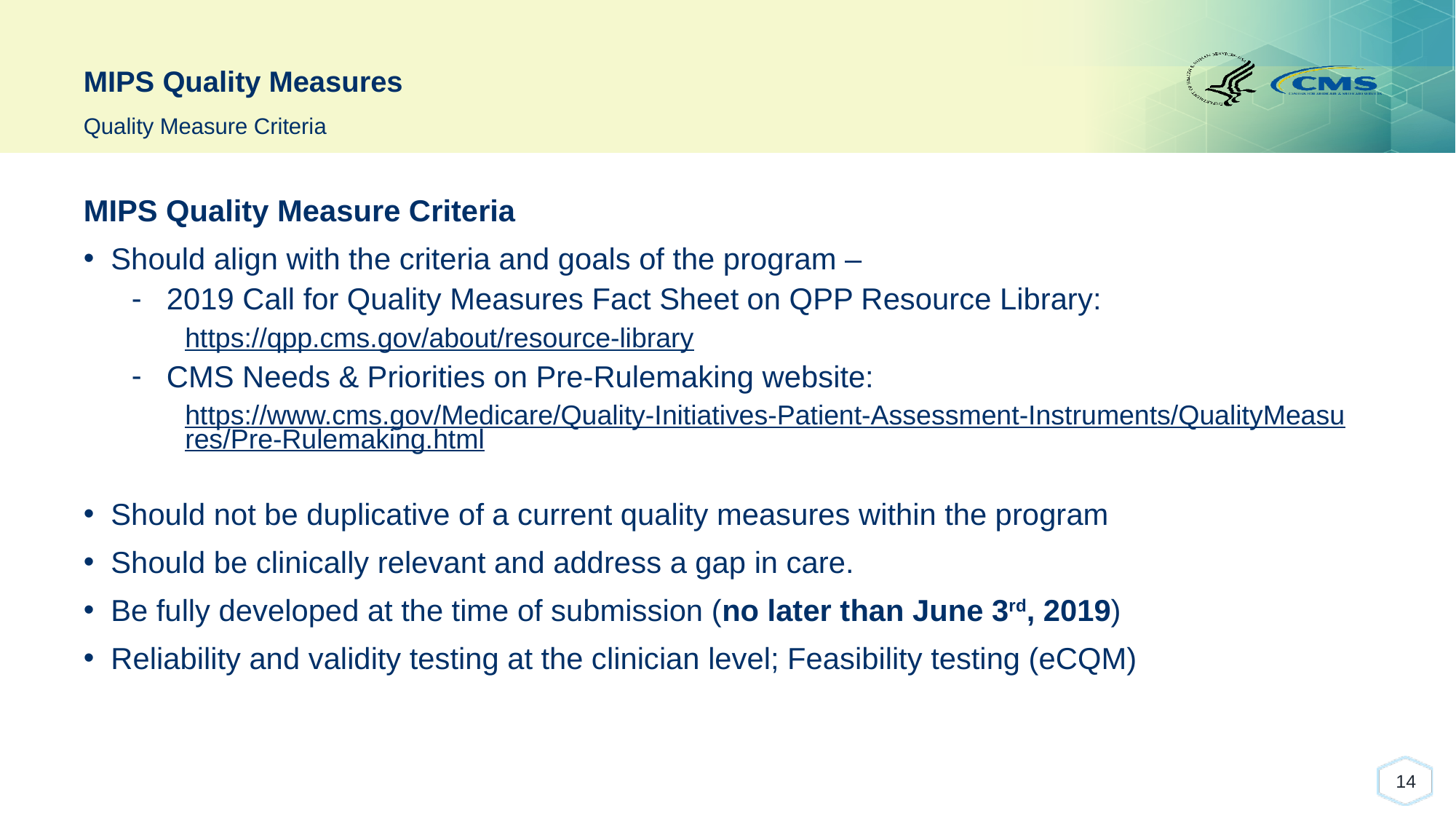

# MIPS Quality Measures Quality Measure Criteria
MIPS Quality Measure Criteria
Should align with the criteria and goals of the program –
2019 Call for Quality Measures Fact Sheet on QPP Resource Library:
https://qpp.cms.gov/about/resource-library
CMS Needs & Priorities on Pre-Rulemaking website:
https://www.cms.gov/Medicare/Quality-Initiatives-Patient-Assessment-Instruments/QualityMeasures/Pre-Rulemaking.html
Should not be duplicative of a current quality measures within the program
Should be clinically relevant and address a gap in care.
Be fully developed at the time of submission (no later than June 3rd, 2019)
Reliability and validity testing at the clinician level; Feasibility testing (eCQM)

14